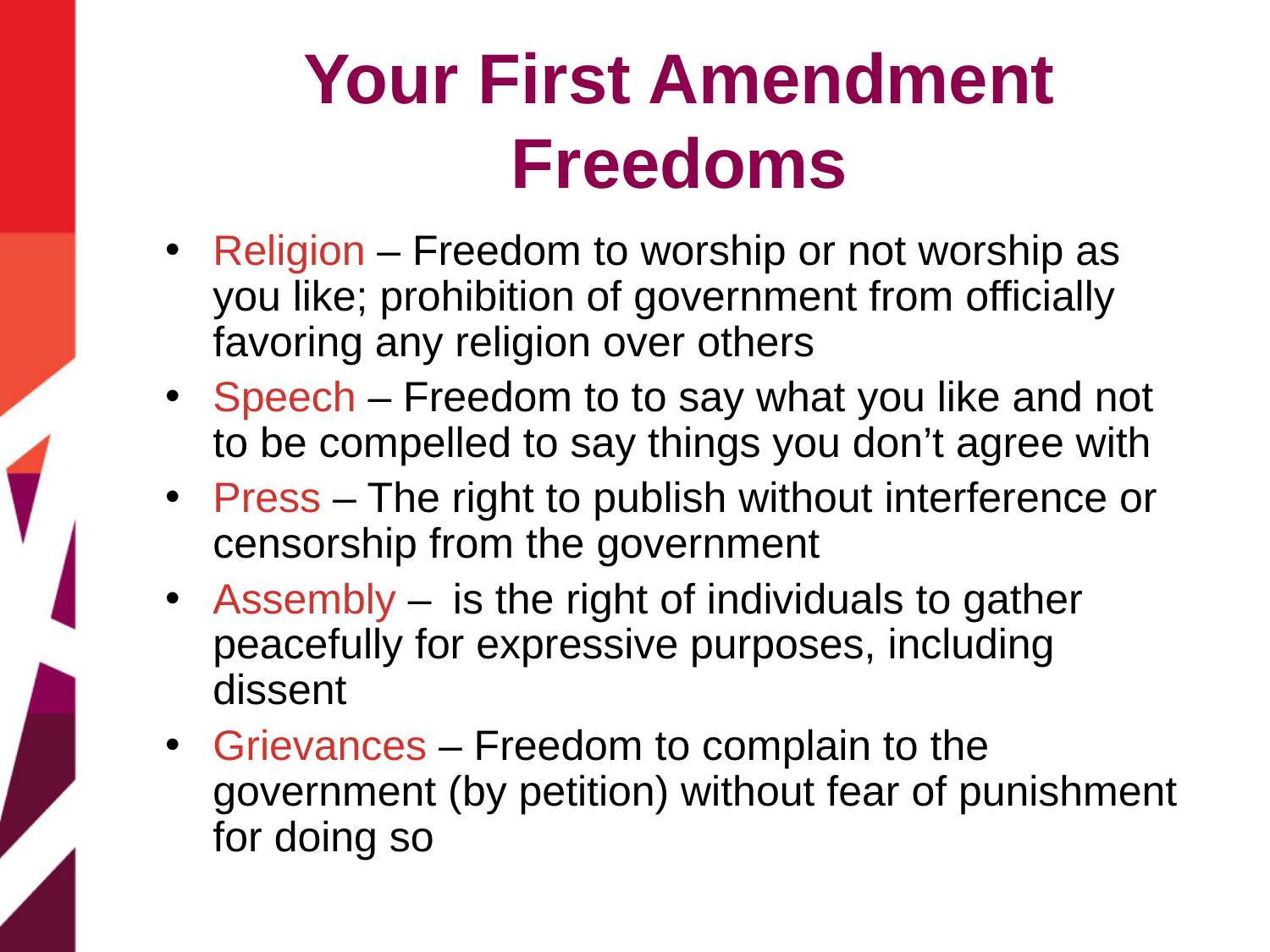

# Your First Amendment Freedoms
Religion – Freedom to worship or not worship as you like; prohibition of government from officially favoring any religion over others
Speech – Freedom to to say what you like and not to be compelled to say things you don’t agree with
Press – The right to publish without interference or censorship from the government
Assembly –  is the right of individuals to gather peacefully for expressive purposes, including dissent
Grievances – Freedom to complain to the government (by petition) without fear of punishment for doing so